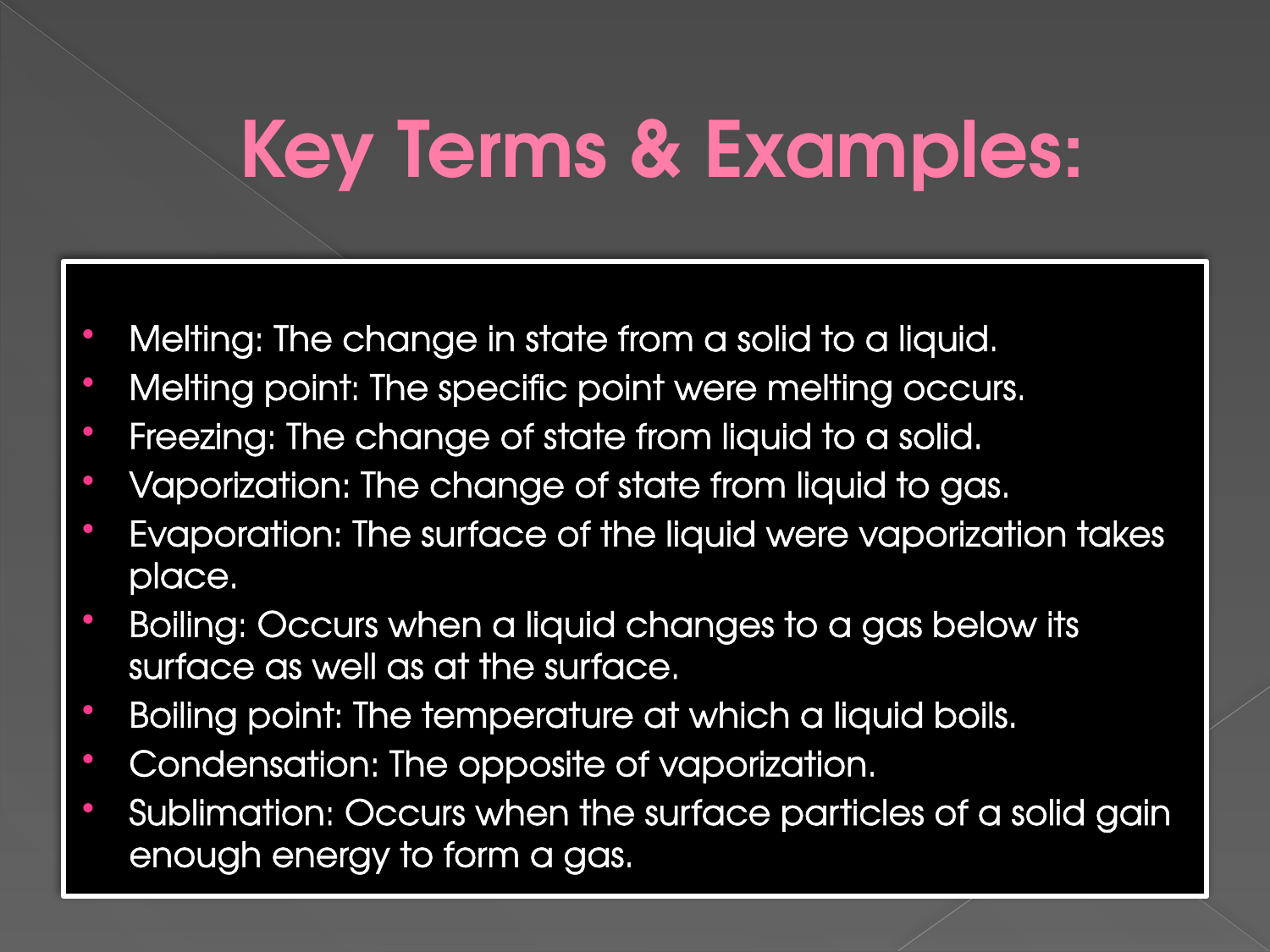

# Key Terms & Examples:

Melting: The change in state from a solid to a liquid.
Melting point: The specific point were melting occurs.
Freezing: The change of state from liquid to a solid.
Vaporization: The change of state from liquid to gas.
Evaporation: The surface of the liquid were vaporization takes place.
Boiling: Occurs when a liquid changes to a gas below its surface as well as at the surface.
Boiling point: The temperature at which a liquid boils.
Condensation: The opposite of vaporization.
Sublimation: Occurs when the surface particles of a solid gain enough energy to form a gas.